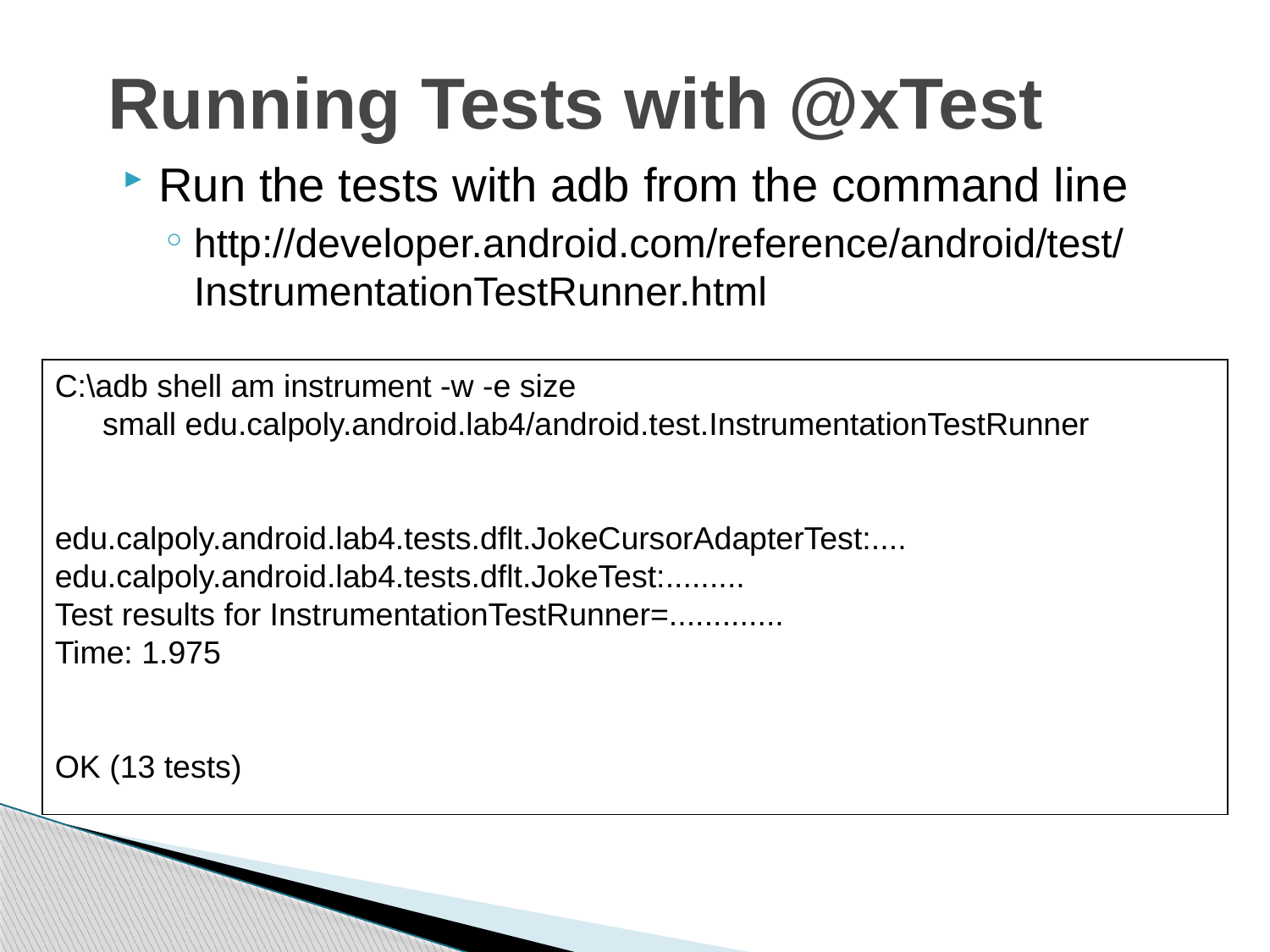

# Running Tests with @xTest
Run the tests with adb from the command line
http://developer.android.com/reference/android/test/InstrumentationTestRunner.html
C:\adb shell am instrument -w -e size small edu.calpoly.android.lab4/android.test.InstrumentationTestRunner

edu.calpoly.android.lab4.tests.dflt.JokeCursorAdapterTest:....
edu.calpoly.android.lab4.tests.dflt.JokeTest:.........
Test results for InstrumentationTestRunner=.............
Time: 1.975

OK (13 tests)